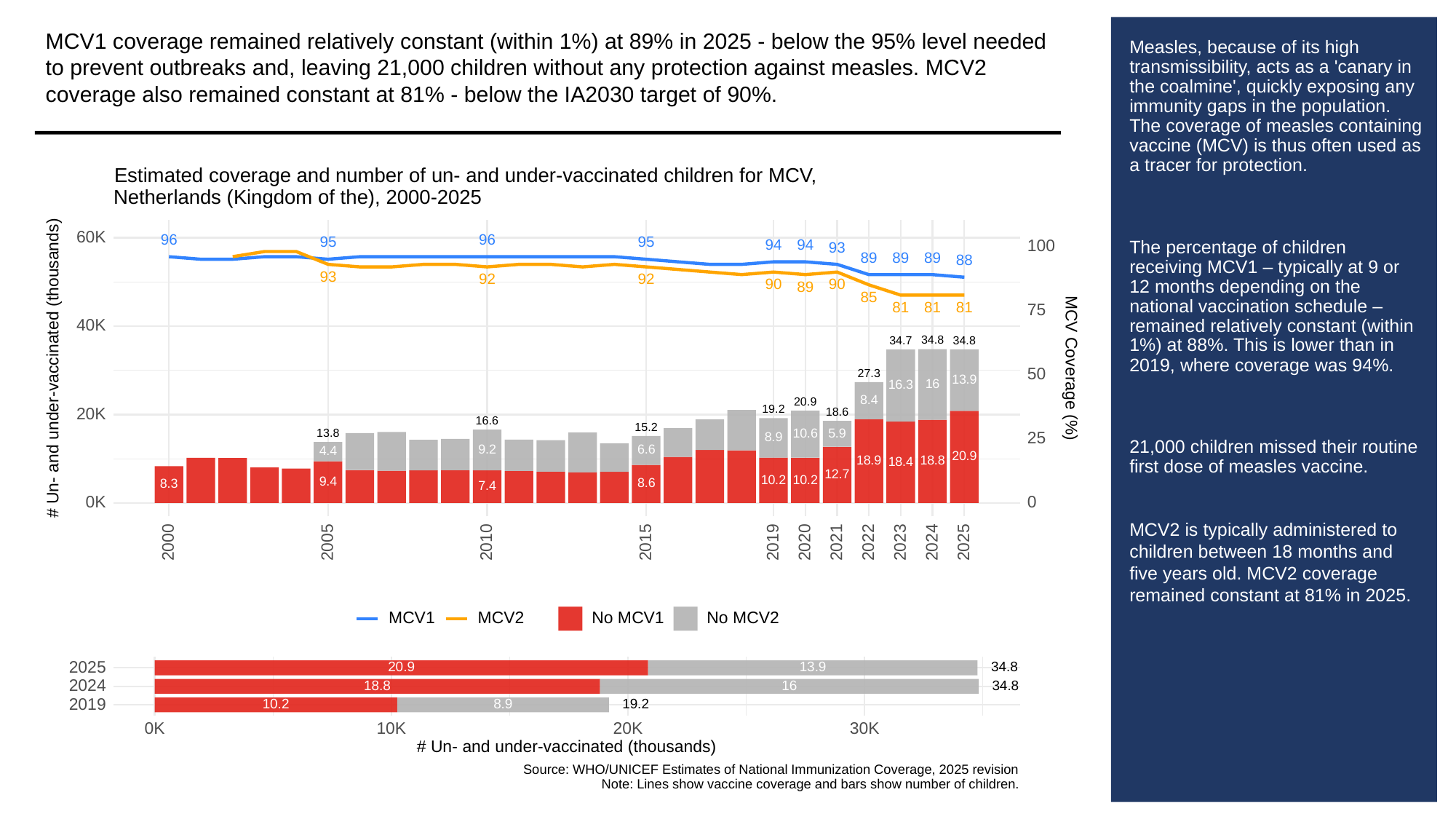

MCV1 coverage remained relatively constant (within 1%) at 89% in 2025 - below the 95% level needed to prevent outbreaks and, leaving 21,000 children without any protection against measles. MCV2 coverage also remained constant at 81% - below the IA2030 target of 90%.
# Measles, because of its high transmissibility, acts as a 'canary in the coalmine', quickly exposing any immunity gaps in the population. The coverage of measles containing vaccine (MCV) is thus often used as a tracer for protection.

The percentage of children receiving MCV1 – typically at 9 or 12 months depending on the national vaccination schedule – remained relatively constant (within 1%) at 88%. This is lower than in 2019, where coverage was 94%.

21,000 children missed their routine first dose of measles vaccine.

MCV2 is typically administered to children between 18 months and five years old. MCV2 coverage remained constant at 81% in 2025.

Estimated coverage and number of un- and under-vaccinated children for MCV,
Netherlands (Kingdom of the), 2000-2025

60K
96
96
95
95

94
94
100
93

89
89
89
88

93
92
92
90
90

89
85
81
81
81
75
40K

34.8
34.8
34.7

# Un- and under-vaccinated (thousands)
MCV Coverage (%)
50
27.3

13.9
16
16.3

8.4
20.9
19.2
18.6
20K

16.6

15.2

5.9
13.8
10.6

25
8.9

9.2
6.6

4.4

20.9
18.9
18.8

18.4

12.7

10.2
10.2
9.4
8.6
8.3
7.4
0K
0

2023
2000
2005
2010
2015
2019
2020
2021
2022
2024
2025

MCV1
MCV2
No MCV1
No MCV2

2025
13.9
34.8
20.9

2024
34.8
18.8
16

2019
10.2
8.9
19.2

30K
0K
10K
20K
# Un- and under-vaccinated (thousands)
Source: WHO/UNICEF Estimates of National Immunization Coverage, 2025 revision
Note: Lines show vaccine coverage and bars show number of children.